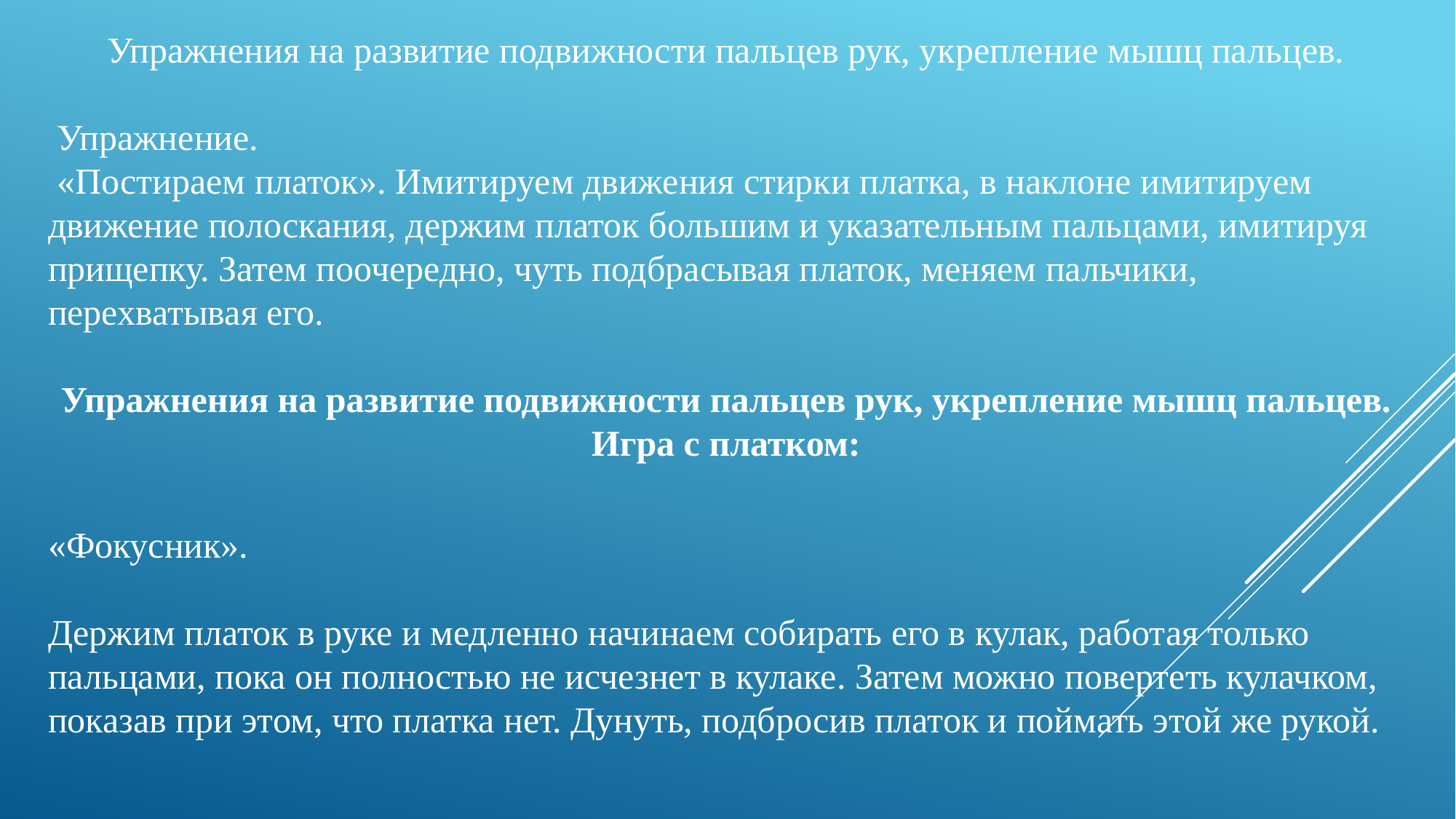

Упражнения на развитие подвижности пальцев рук, укрепление мышц пальцев.

 Упражнение.
 «Постираем платок». Имитируем движения стирки платка, в наклоне имитируем движение полоскания, держим платок большим и указательным пальцами, имитируя прищепку. Затем поочередно, чуть подбрасывая платок, меняем пальчики, перехватывая его.

Упражнения на развитие подвижности пальцев рук, укрепление мышц пальцев. Игра с платком:

«Фокусник».

Держим платок в руке и медленно начинаем собирать его в кулак, работая только пальцами, пока он полностью не исчезнет в кулаке. Затем можно повертеть кулачком, показав при этом, что платка нет. Дунуть, подбросив платок и поймать этой же рукой.